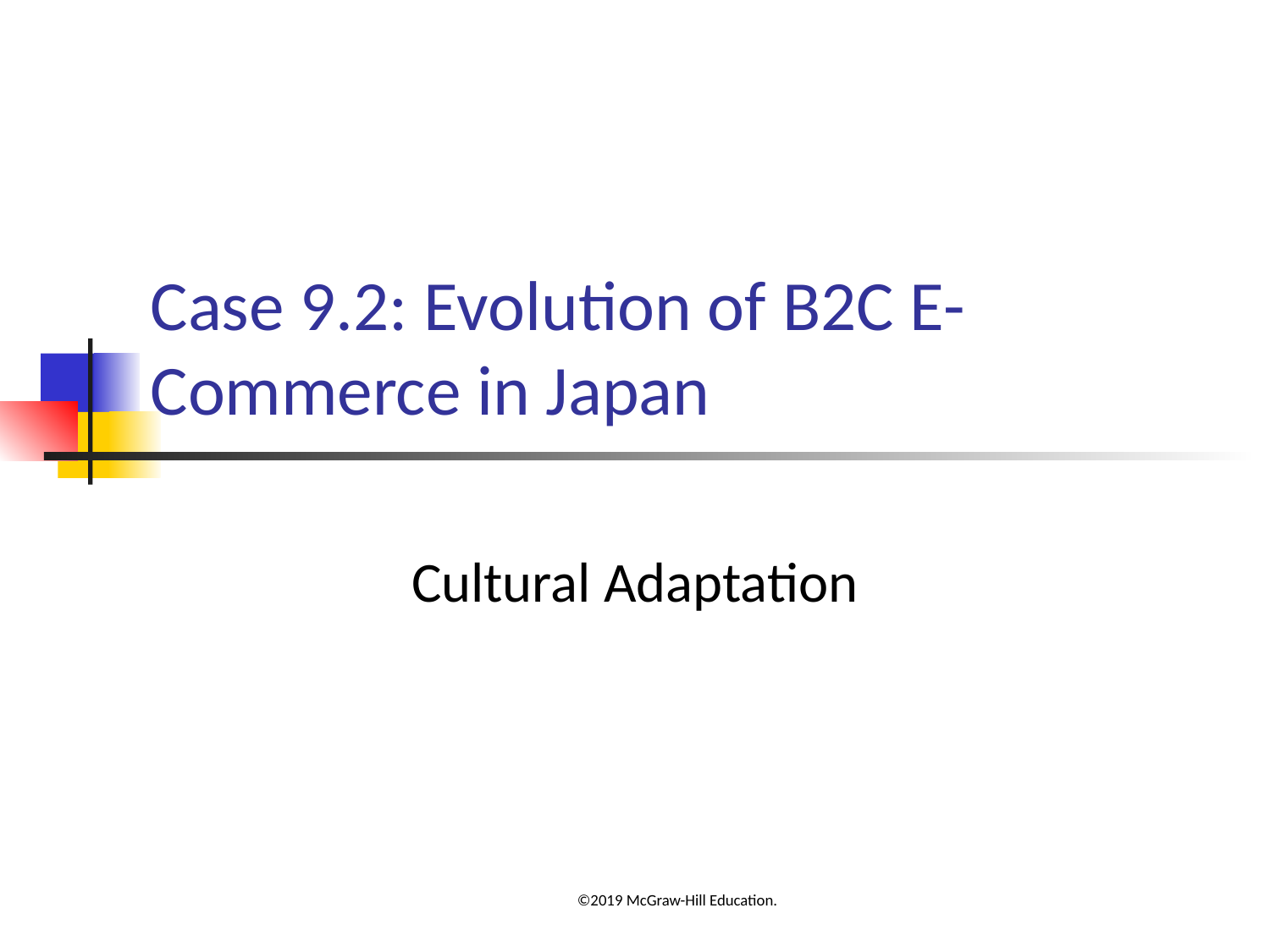

# Case 9.2: Evolution of B2C E-Commerce in Japan
Cultural Adaptation